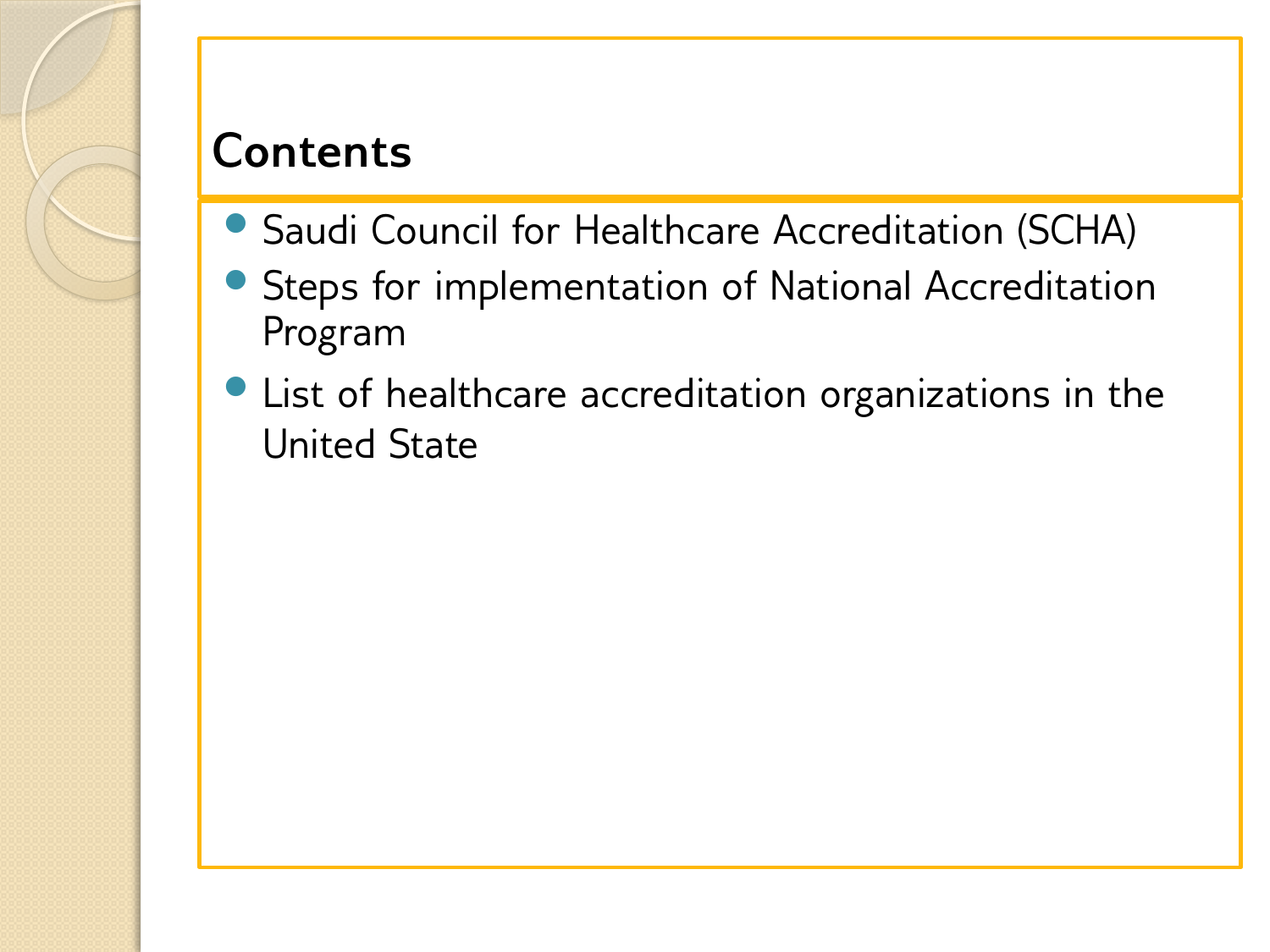

# Contents
Saudi Council for Healthcare Accreditation (SCHA)
Steps for implementation of National Accreditation Program
List of healthcare accreditation organizations in the United State